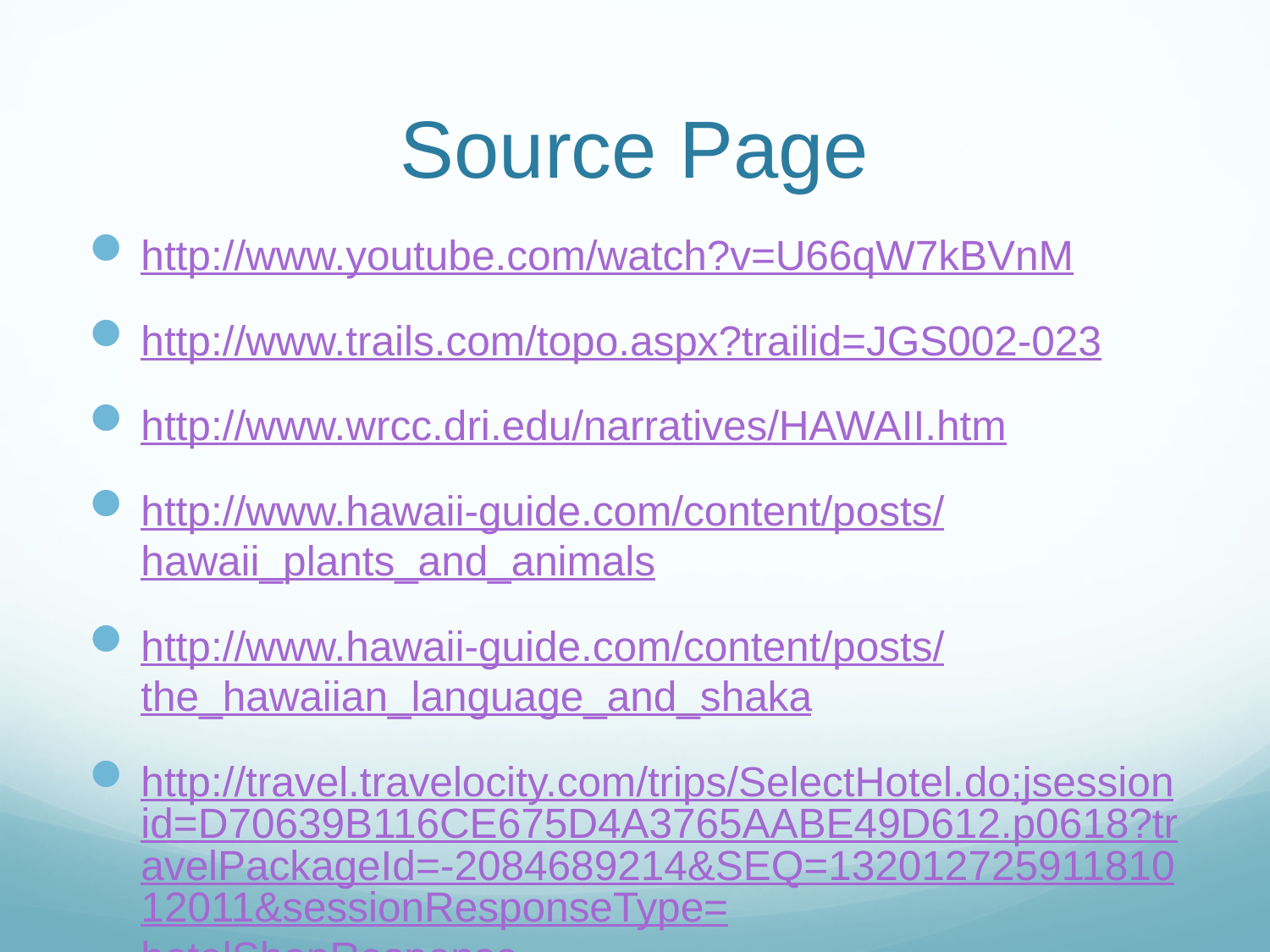

# Source Page
http://www.youtube.com/watch?v=U66qW7kBVnM
http://www.trails.com/topo.aspx?trailid=JGS002-023
http://www.wrcc.dri.edu/narratives/HAWAII.htm
http://www.hawaii-guide.com/content/posts/hawaii_plants_and_animals
http://www.hawaii-guide.com/content/posts/the_hawaiian_language_and_shaka
http://travel.travelocity.com/trips/SelectHotel.do;jsessionid=D70639B116CE675D4A3765AABE49D612.p0618?travelPackageId=-2084689214&SEQ=13201272591181012011&sessionResponseType=hotelShopResponse
http://www.thesurfingsite.com/Surf-Spots-Maui.html